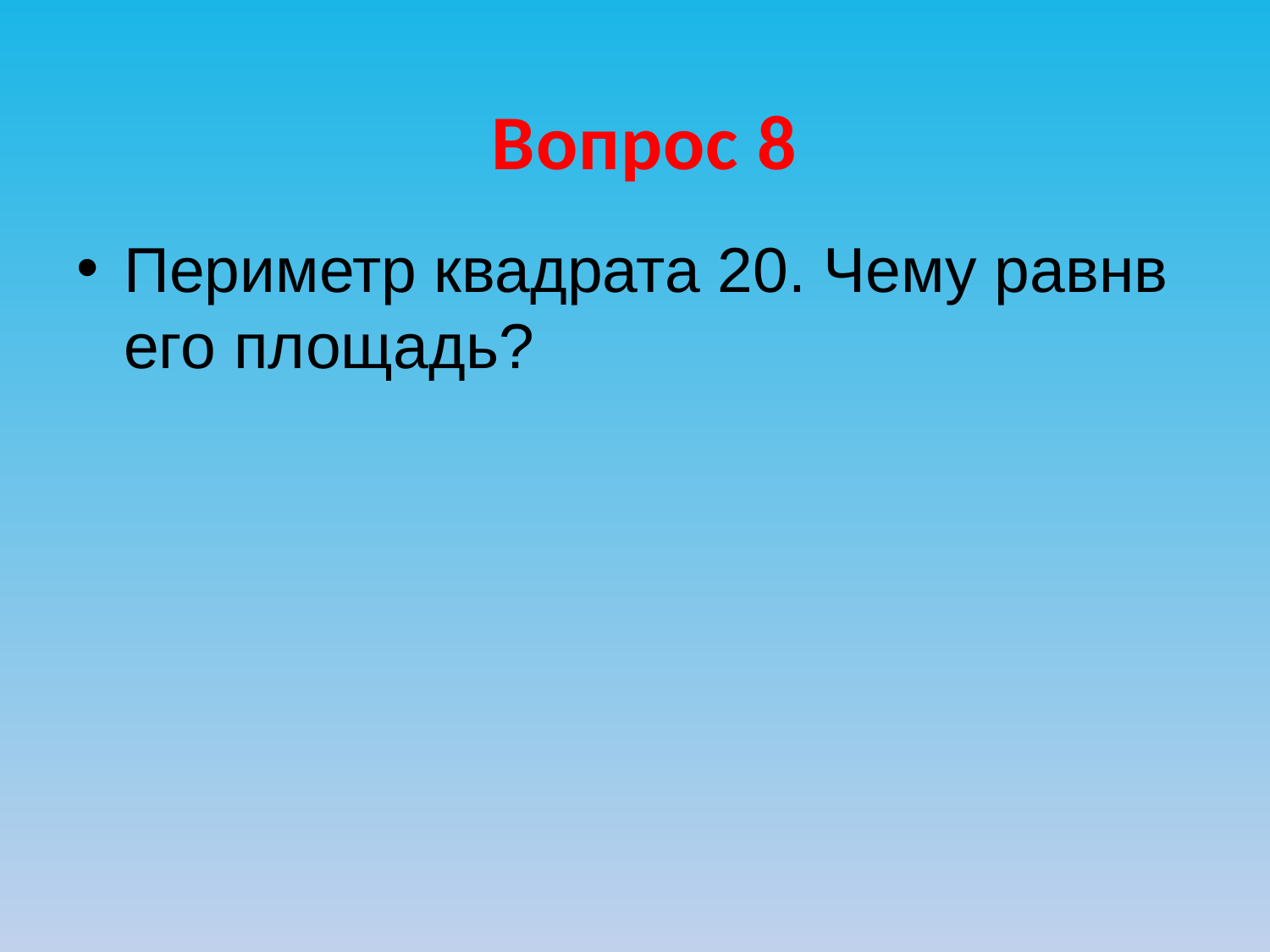

Вопрос 8
Периметр квадрата 20. Чему равнв его площадь?